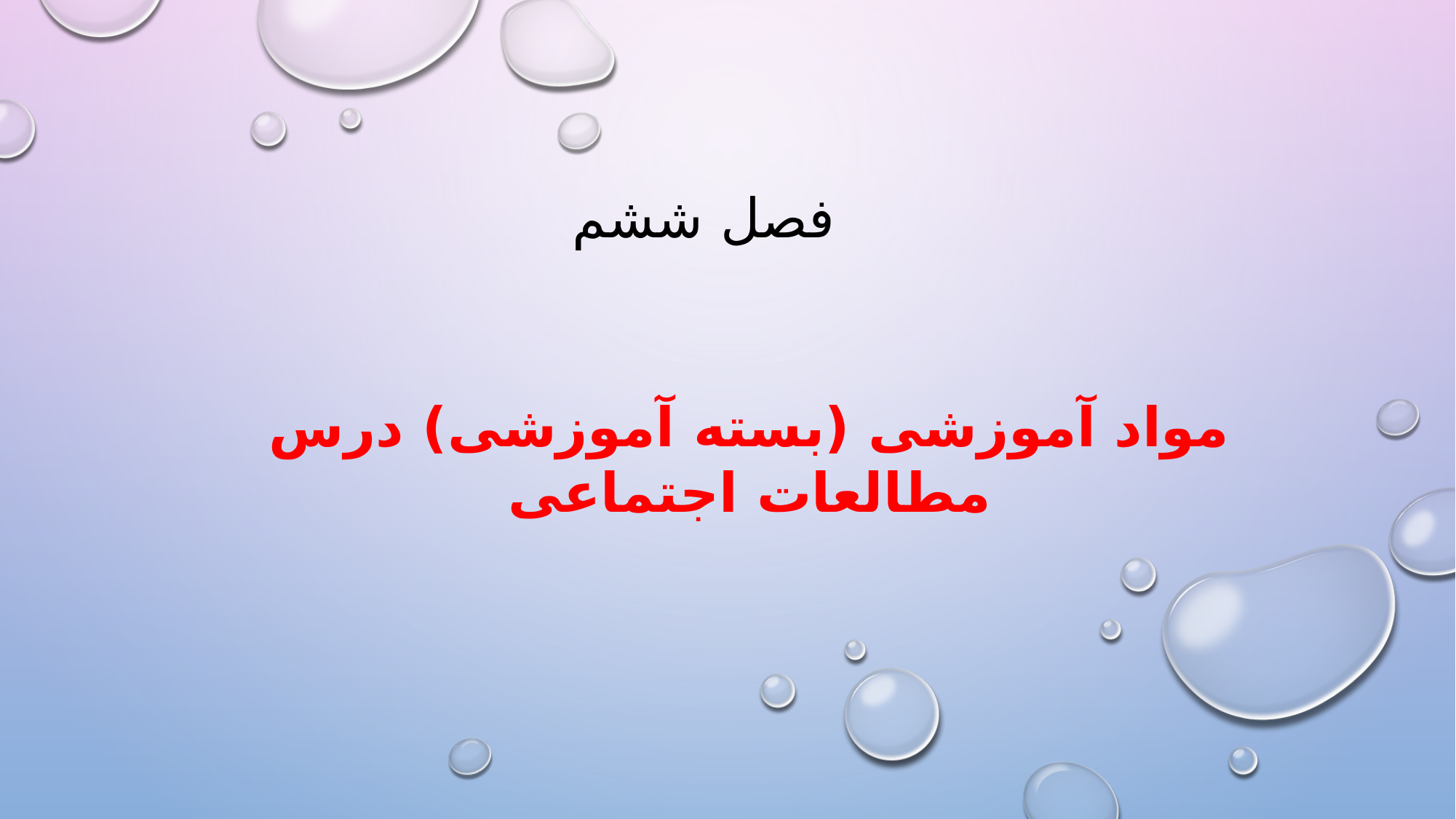

فصل ششم

مواد آموزشی (بسته آموزشی) درس مطالعات اجتماعی